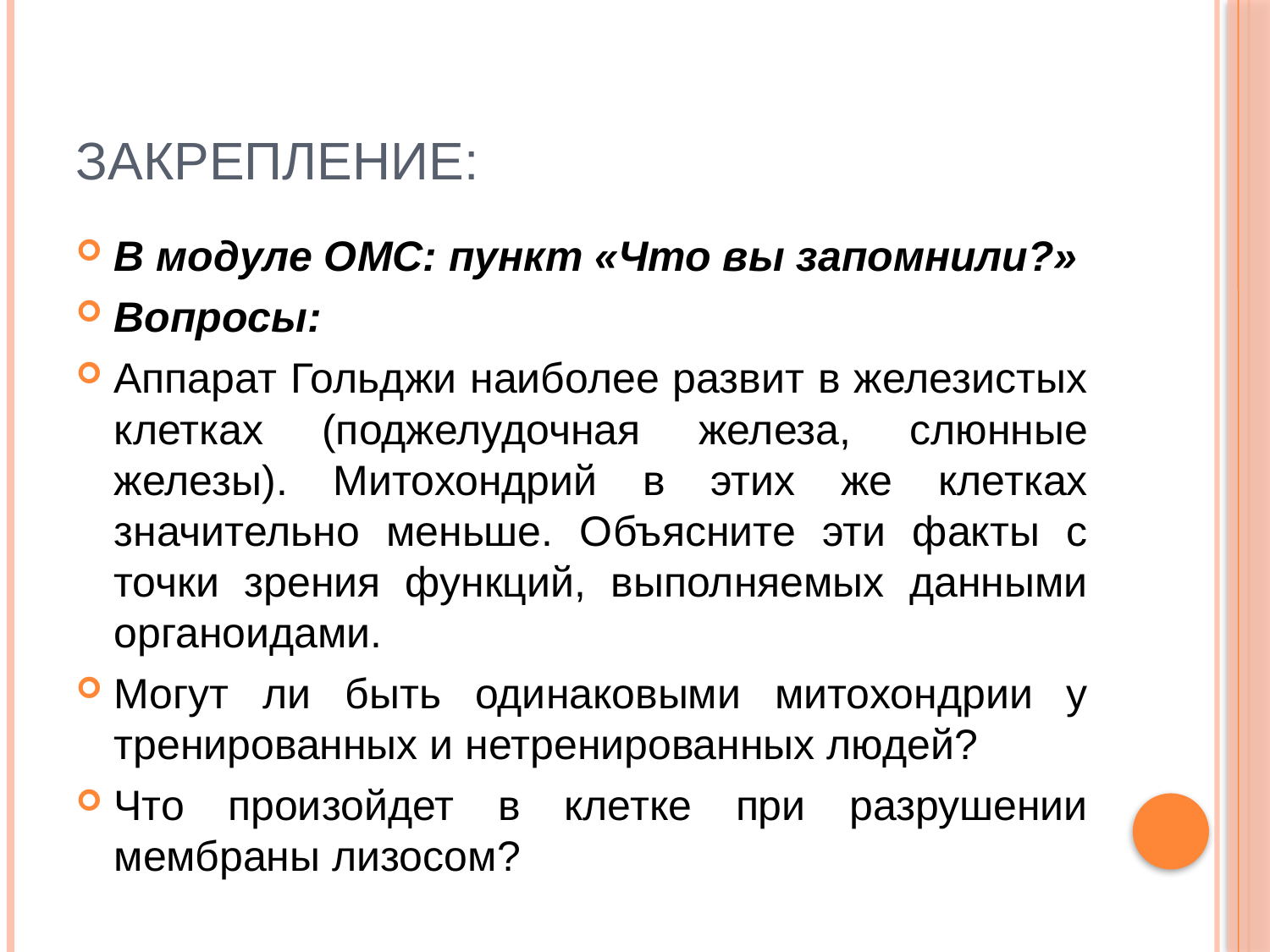

# Закрепление:
В модуле ОМС: пункт «Что вы запомнили?»
Вопросы:
Аппарат Гольджи наиболее развит в железистых клетках (поджелудочная железа, слюнные железы). Митохондрий в этих же клетках значительно меньше. Объясните эти факты с точки зрения функций, выполняемых данными органоидами.
Могут ли быть одинаковыми митохондрии у тренированных и нетренированных людей?
Что произойдет в клетке при разрушении мембраны лизосом?